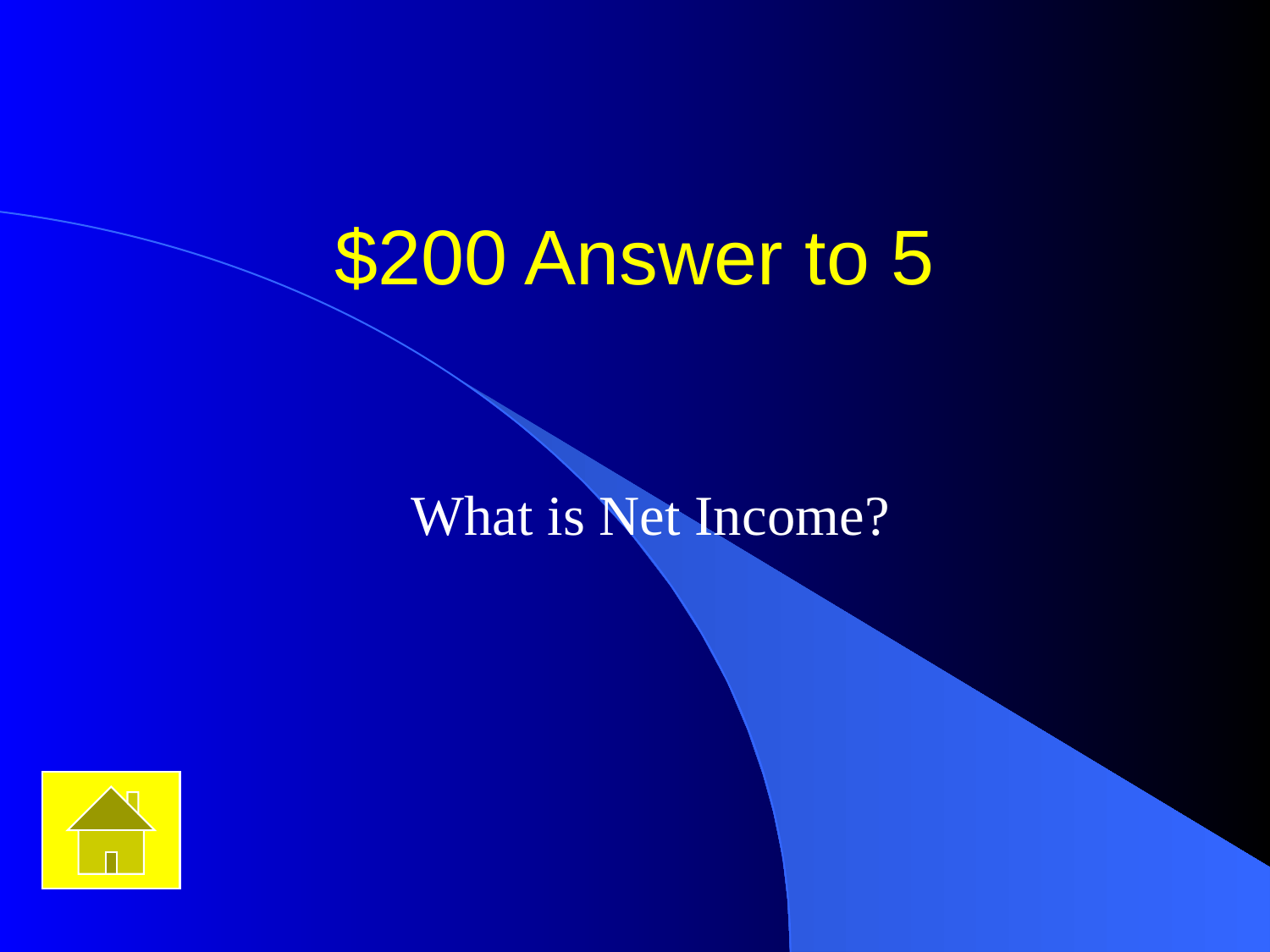

# $200 Answer to 5
What is Net Income?